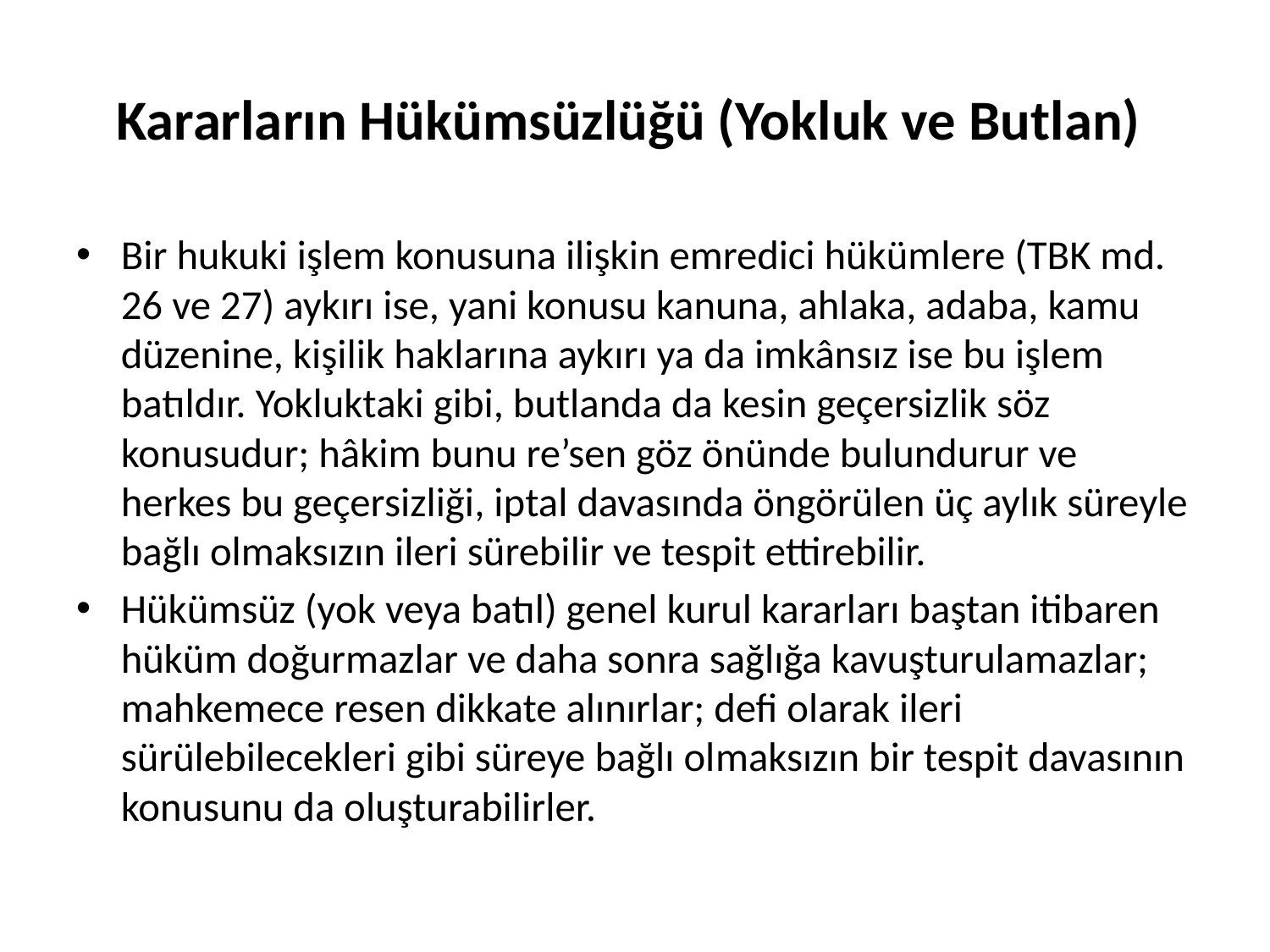

# Kararların Hükümsüzlüğü (Yokluk ve Butlan)
Bir hukuki işlem konusuna ilişkin emredici hükümlere (TBK md. 26 ve 27) aykırı ise, yani konusu kanuna, ahlaka, adaba, kamu düzenine, kişilik haklarına aykırı ya da imkânsız ise bu işlem batıldır. Yokluktaki gibi, butlanda da kesin geçersizlik söz konusudur; hâkim bunu re’sen göz önünde bu­lundurur ve herkes bu geçersizliği, iptal davasında öngörülen üç aylık süreyle bağlı olmaksızın ileri sürebilir ve tespit ettirebilir.
Hükümsüz (yok veya batıl) genel kurul kararları baştan itibaren hüküm doğurmazlar ve daha sonra sağlığa kavuşturulamazlar; mahkemece resen dikkate alınırlar; defi olarak ileri sürülebilecekleri gibi süreye bağlı ol­maksızın bir tespit davasının konusunu da oluşturabilirler.